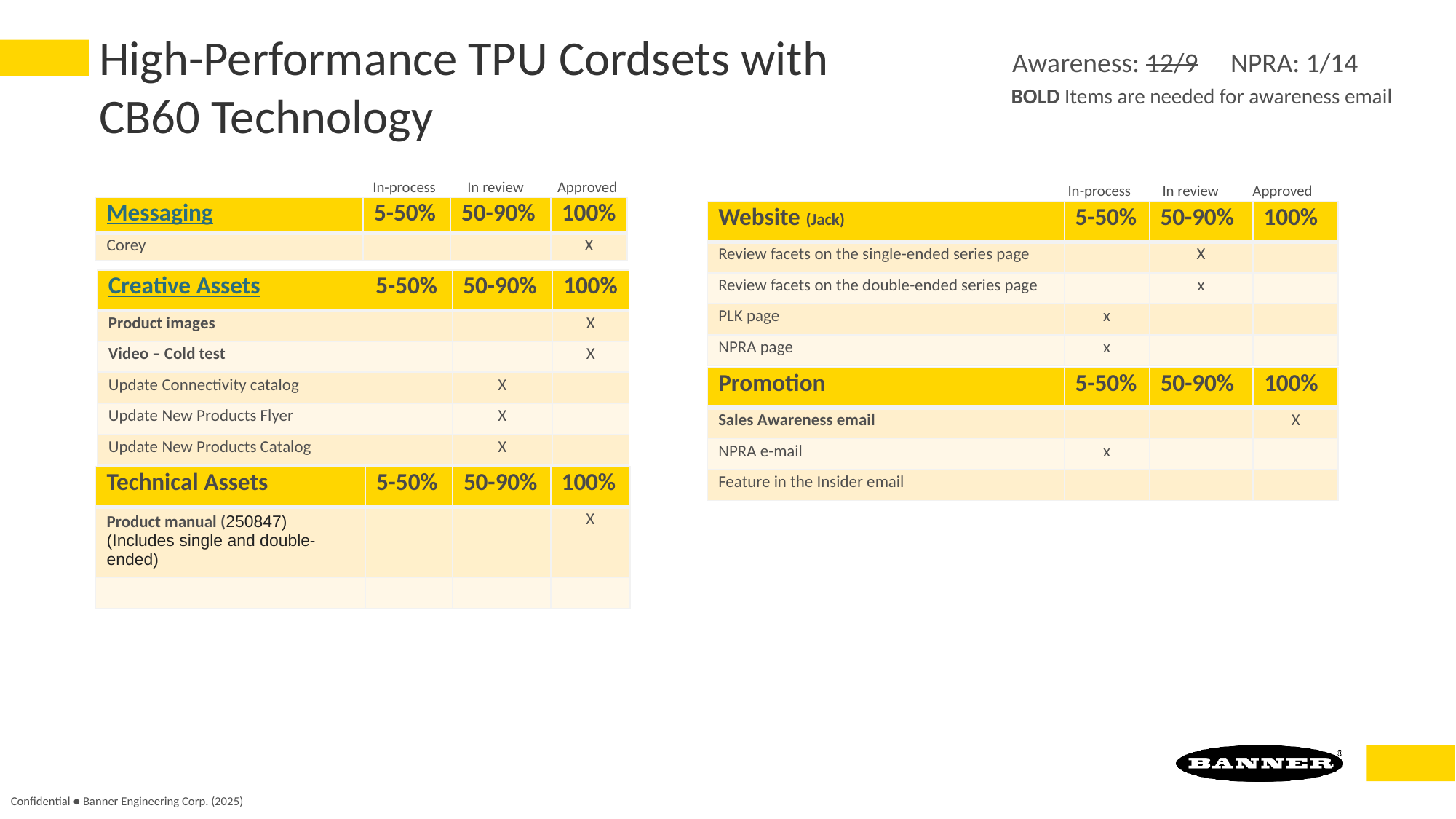

High-Performance TPU Cordsets with CB60 Technology
Awareness: 12/9	NPRA: 1/14
BOLD Items are needed for awareness email

In-process
In review
Approved
In-process
In review
Approved
| Messaging | 5-50% | 50-90% | 100% |
| --- | --- | --- | --- |
| Corey |  |  | X |
| Website (Jack) | 5-50% | 50-90% | 100% |
| --- | --- | --- | --- |
| Review facets on the single-ended series page |  | X |  |
| Review facets on the double-ended series page |  | x |  |
| PLK page | x |  |  |
| NPRA page | x |  |  |
| Creative Assets | 5-50% | 50-90% | 100% |
| --- | --- | --- | --- |
| Product images |  |  | X |
| Video – Cold test |  |  | X |
| Update Connectivity catalog |  | X |  |
| Update New Products Flyer |  | X |  |
| Update New Products Catalog |  | X |  |
| Promotion | 5-50% | 50-90% | 100% |
| --- | --- | --- | --- |
| Sales Awareness email |  |  | X |
| NPRA e-mail | x |  |  |
| Feature in the Insider email |  |  |  |
| Technical Assets | 5-50% | 50-90% | 100% |
| --- | --- | --- | --- |
| Product manual (250847) (Includes single and double-ended) |  |  | X |
|  |  |  |  |